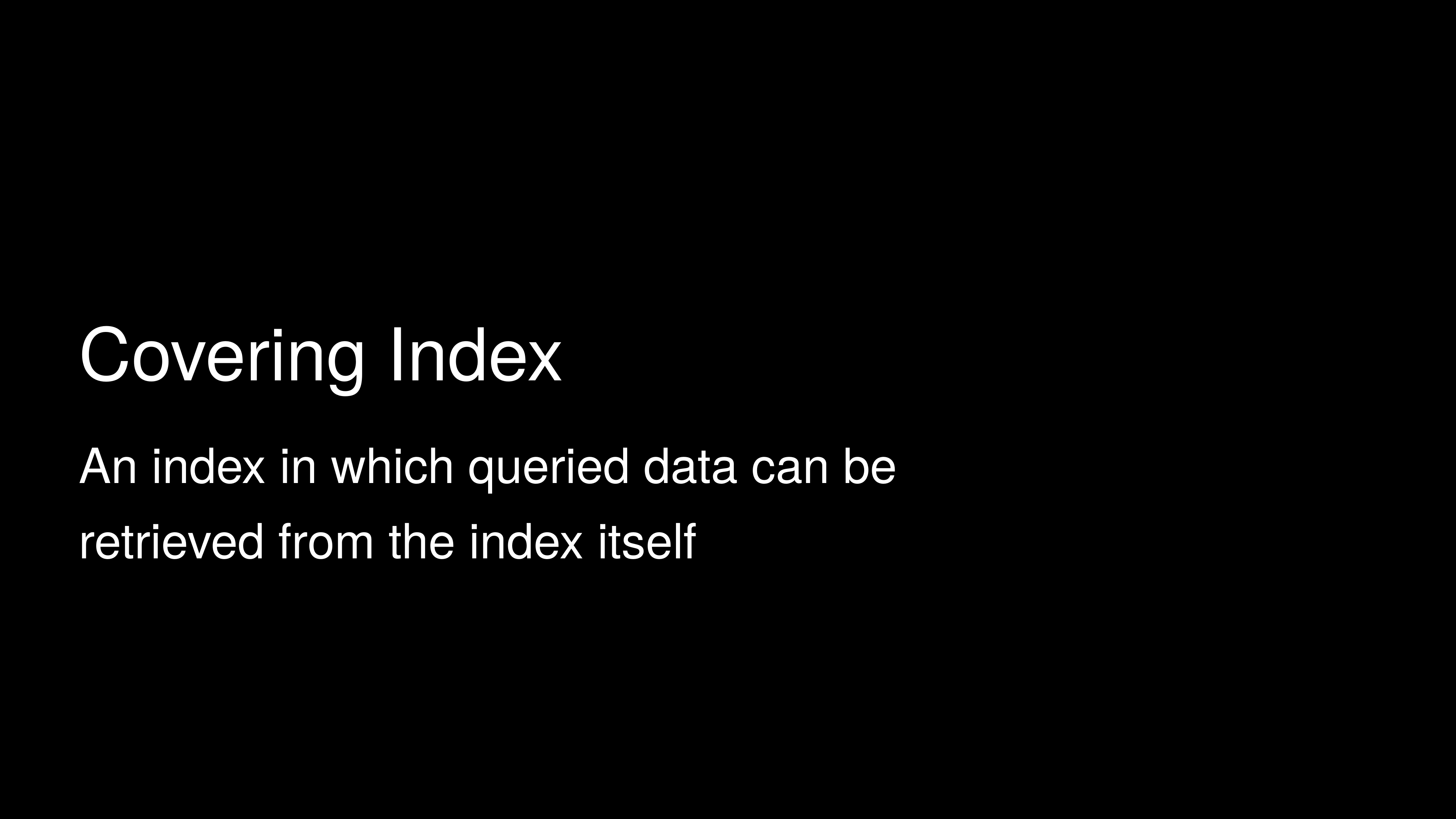

Covering Index
An index in which queried data can be retrieved from the index itself